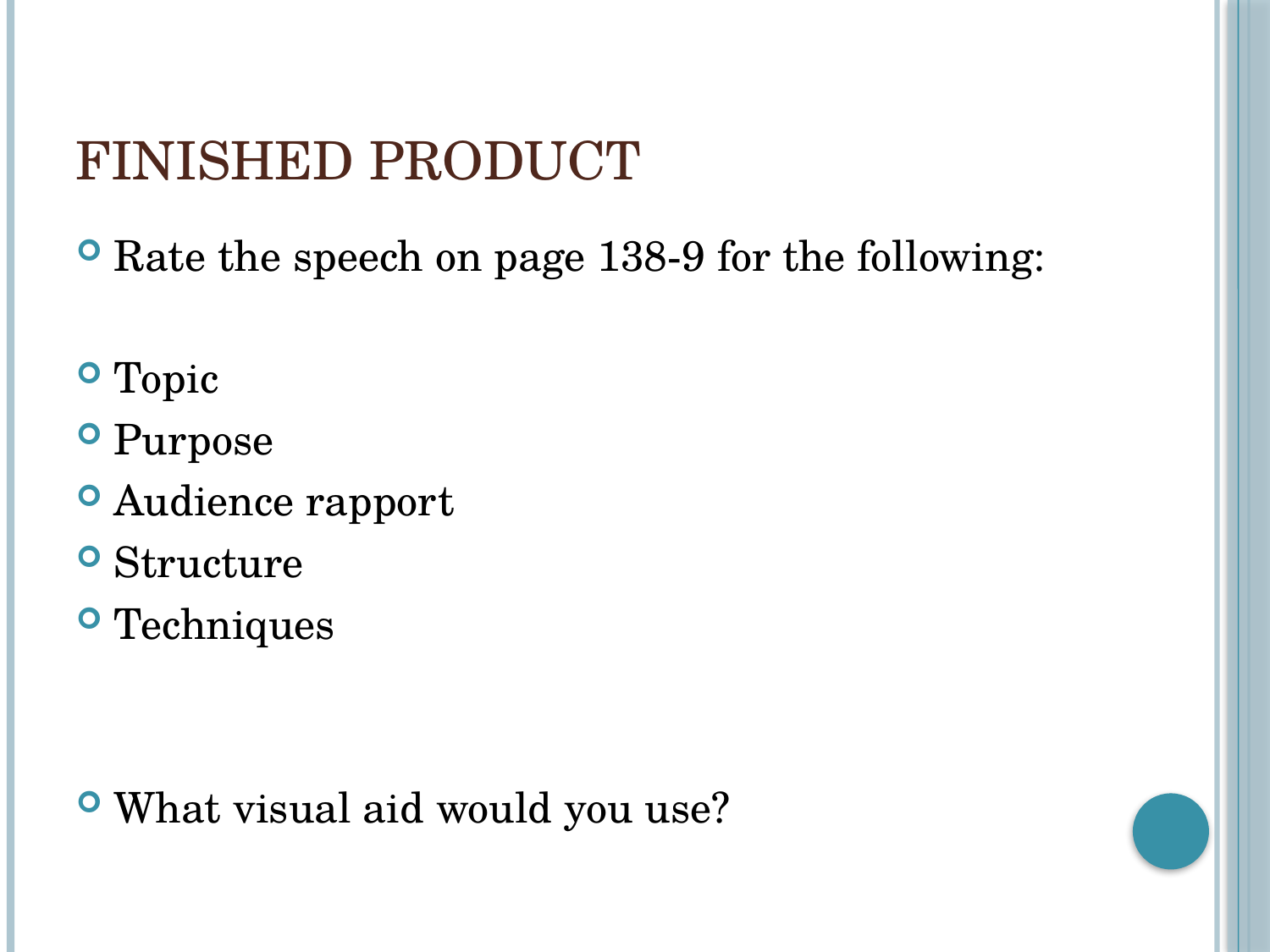

# Finished product
Rate the speech on page 138-9 for the following:

Topic
Purpose
Audience rapport
Structure
Techniques

What visual aid would you use?